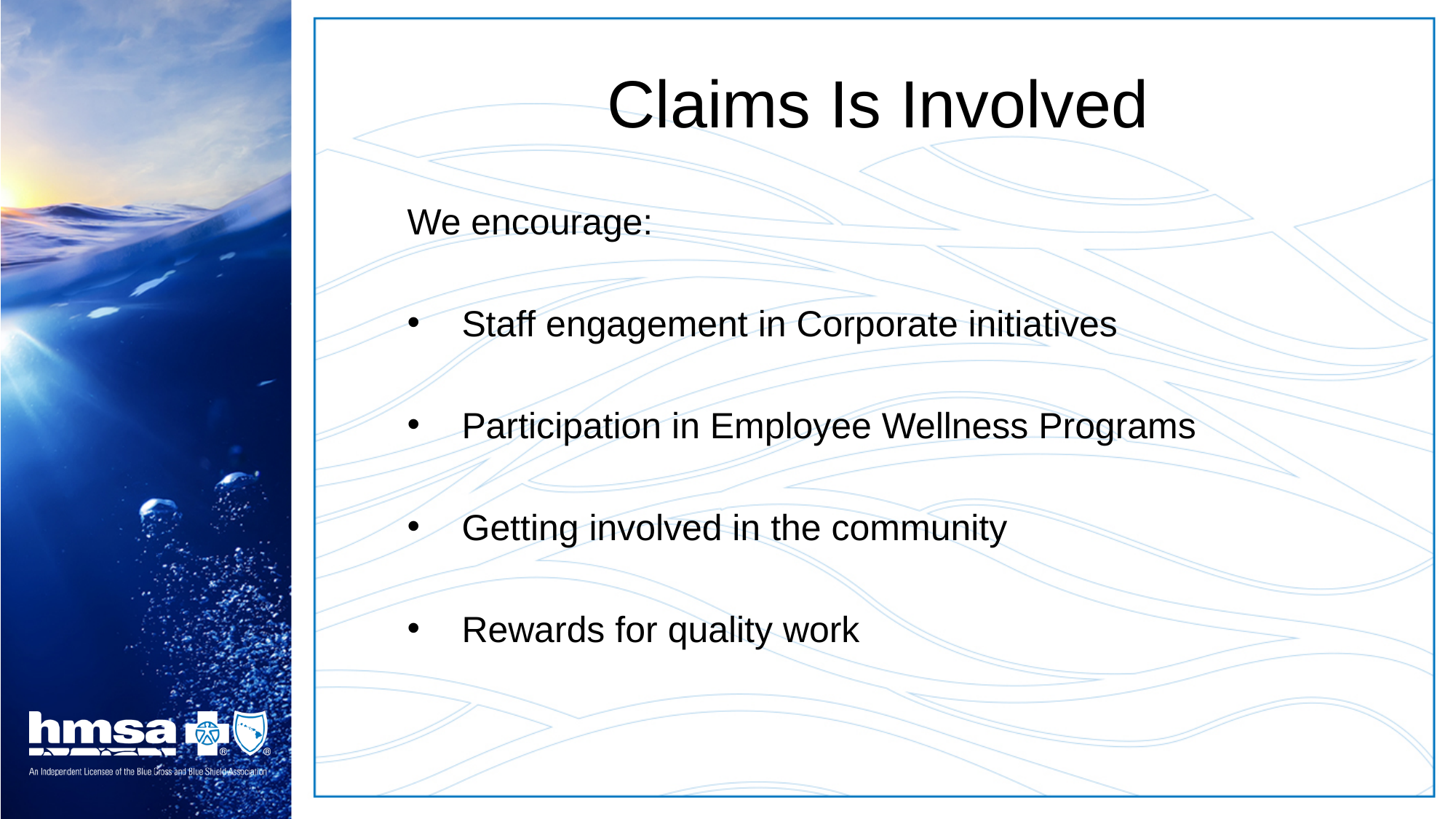

# Claims Is Involved
We encourage:

Staff engagement in Corporate initiatives

Participation in Employee Wellness Programs

Getting involved in the community

Rewards for quality work